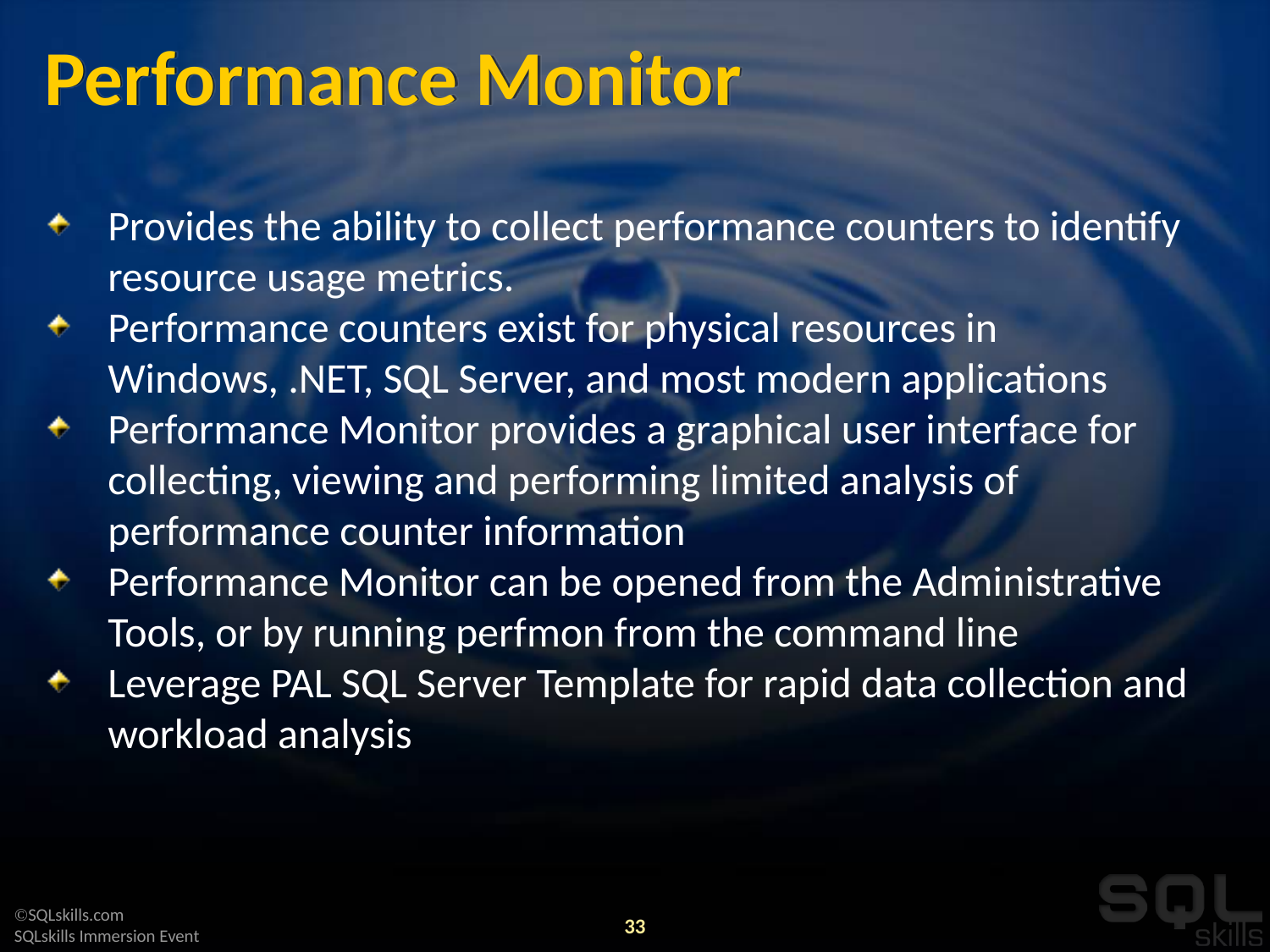

# Performance Monitor
Provides the ability to collect performance counters to identify resource usage metrics.
Performance counters exist for physical resources in Windows, .NET, SQL Server, and most modern applications
Performance Monitor provides a graphical user interface for collecting, viewing and performing limited analysis of performance counter information
Performance Monitor can be opened from the Administrative Tools, or by running perfmon from the command line
Leverage PAL SQL Server Template for rapid data collection and workload analysis

33